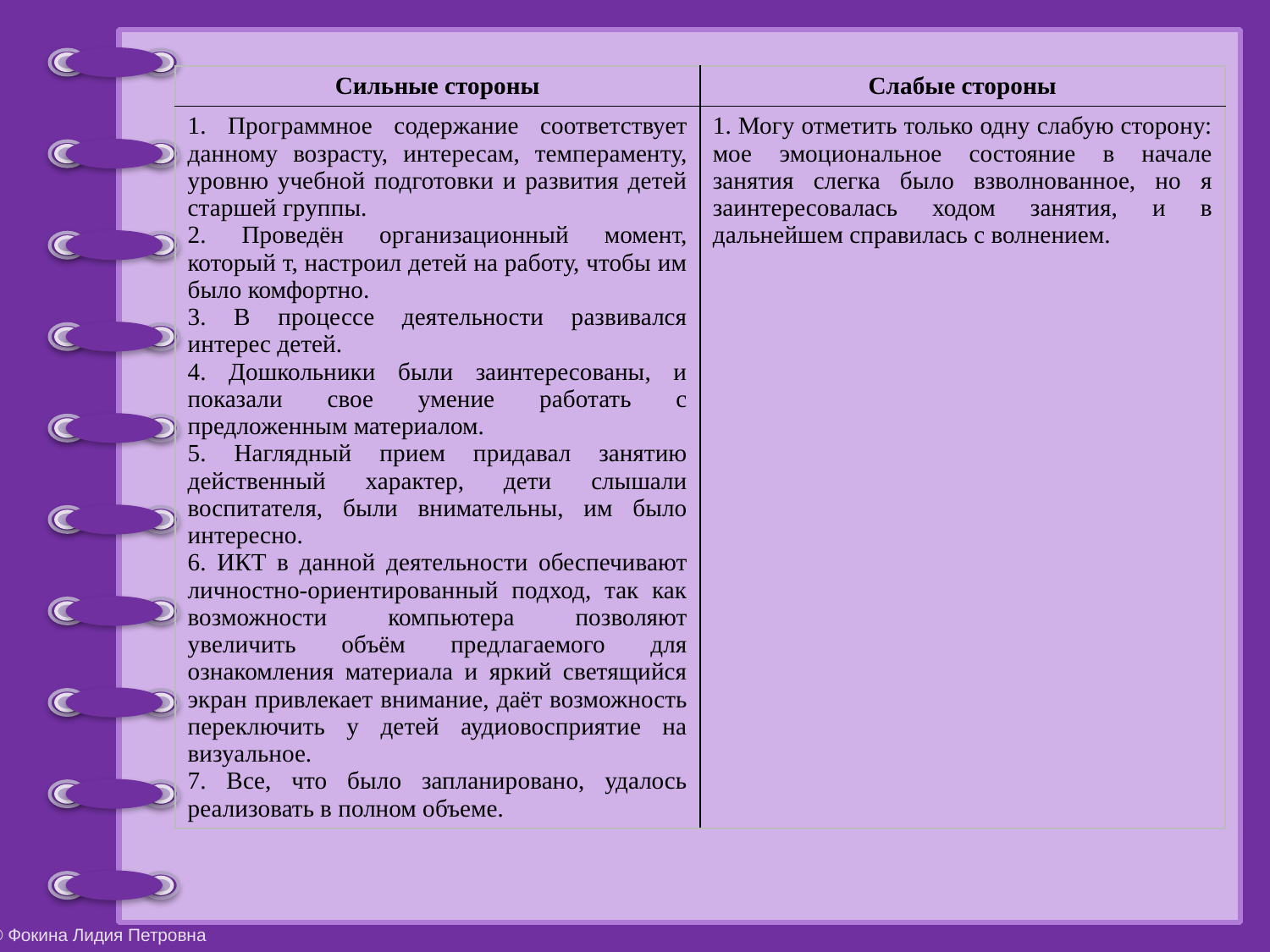

| Сильные стороны | Слабые стороны |
| --- | --- |
| 1. Программное содержание соответствует данному возрасту, интересам, темпераменту, уровню учебной подготовки и развития детей старшей группы. 2. Проведён организационный момент, который т, настроил детей на работу, чтобы им было комфортно. 3. В процессе деятельности развивался интерес детей. 4. Дошкольники были заинтересованы, и показали свое умение работать с предложенным материалом. 5. Наглядный прием придавал занятию действенный характер, дети слышали воспитателя, были внимательны, им было интересно. 6. ИКТ в данной деятельности обеспечивают личностно-ориентированный подход, так как возможности компьютера позволяют увеличить объём предлагаемого для ознакомления материала и яркий светящийся экран привлекает внимание, даёт возможность переключить у детей аудиовосприятие на визуальное. 7. Все, что было запланировано, удалось реализовать в полном объеме. | 1. Могу отметить только одну слабую сторону: мое эмоциональное состояние в начале занятия слегка было взволнованное, но я заинтересовалась ходом занятия, и в дальнейшем справилась с волнением. |